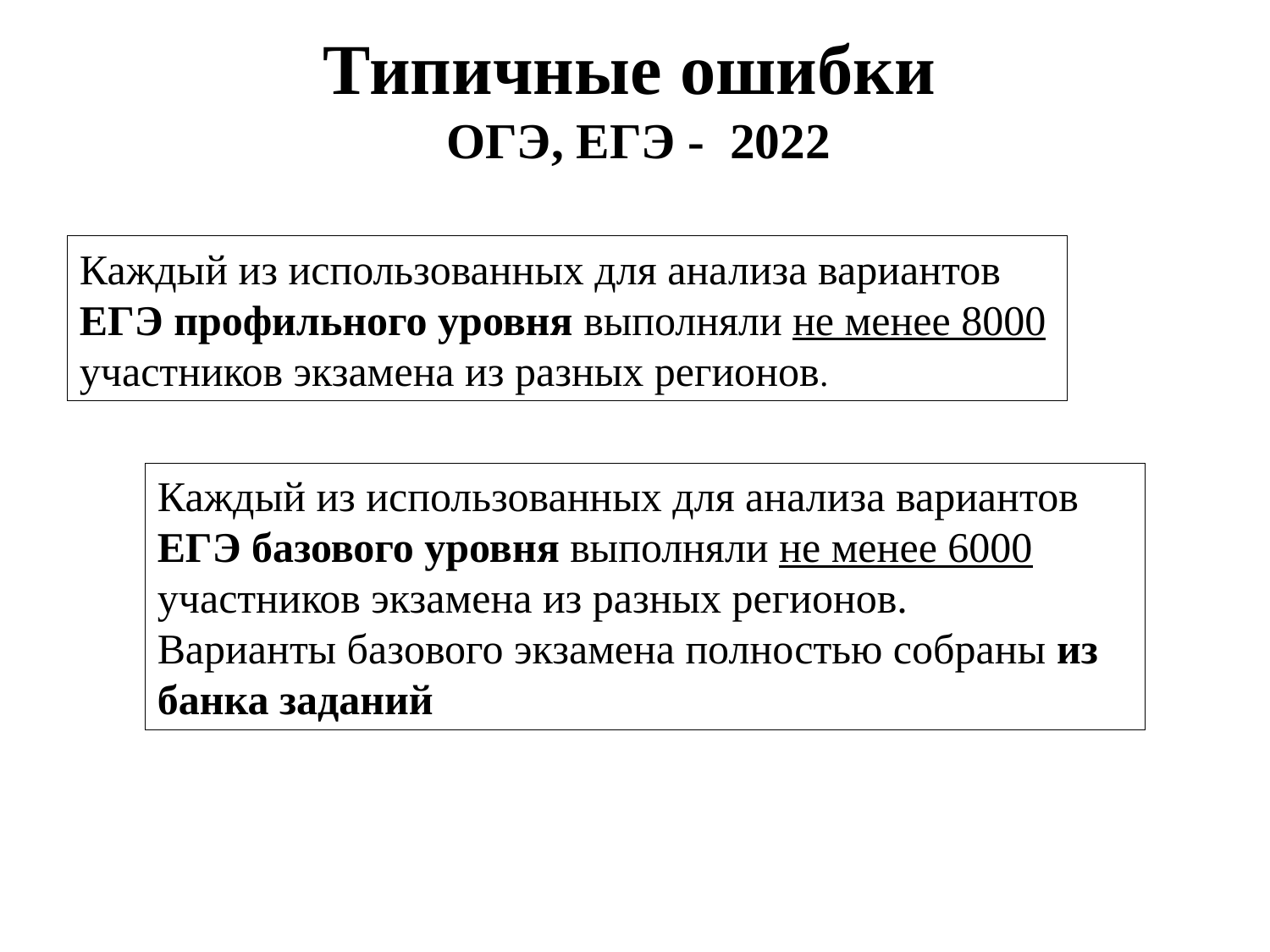

# Типичные ошибки ОГЭ, ЕГЭ -  2022
Каждый из использованных для анализа вариантов
ЕГЭ профильного уровня выполняли не менее 8000
участников экзамена из разных регионов.
Каждый из использованных для анализа вариантов
ЕГЭ базового уровня выполняли не менее 6000
участников экзамена из разных регионов.
Варианты базового экзамена полностью собраны из
банка заданий